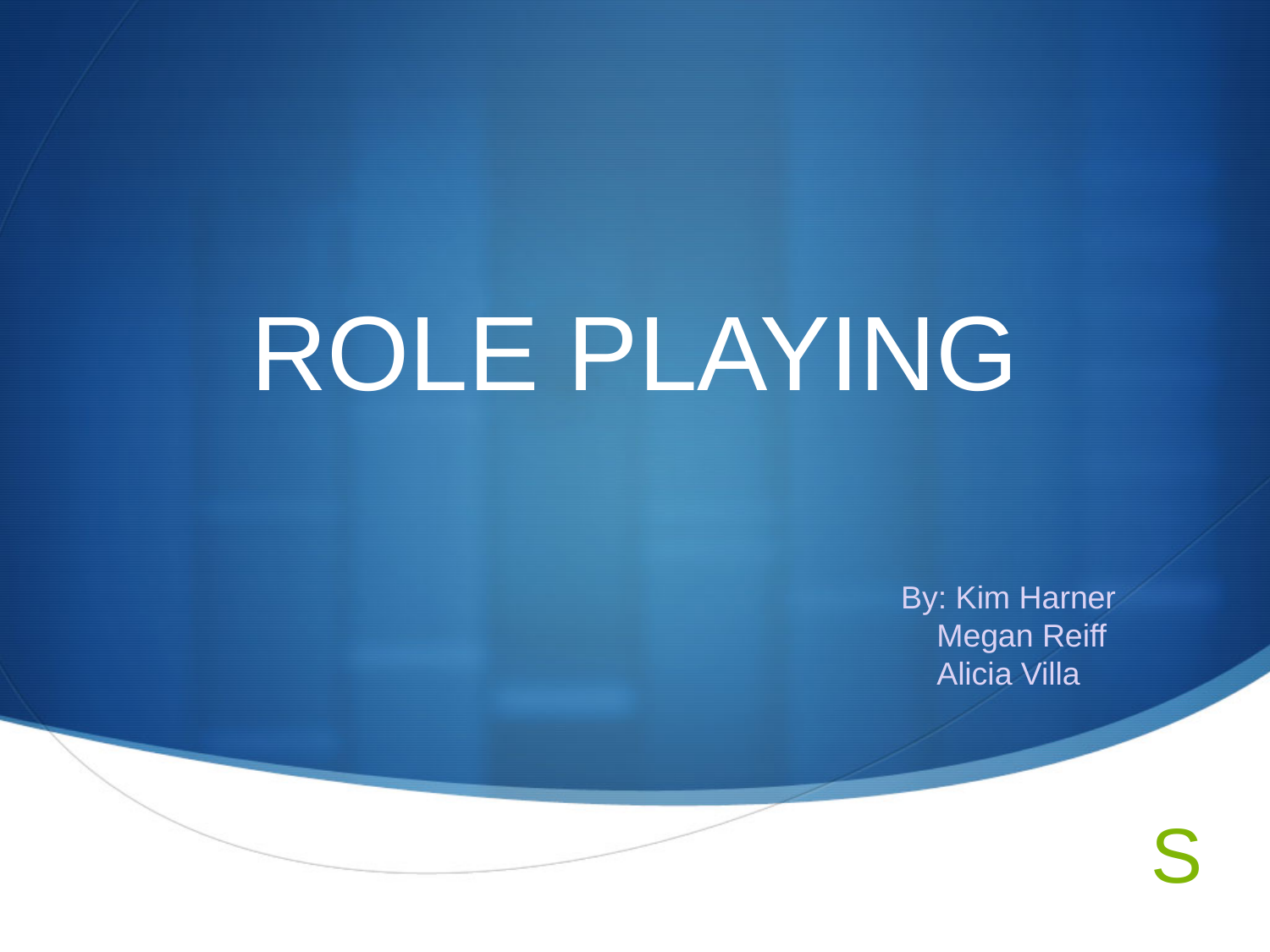

# ROLE PLAYING
By: Kim Harner
    Megan Reiff
    Alicia Villa